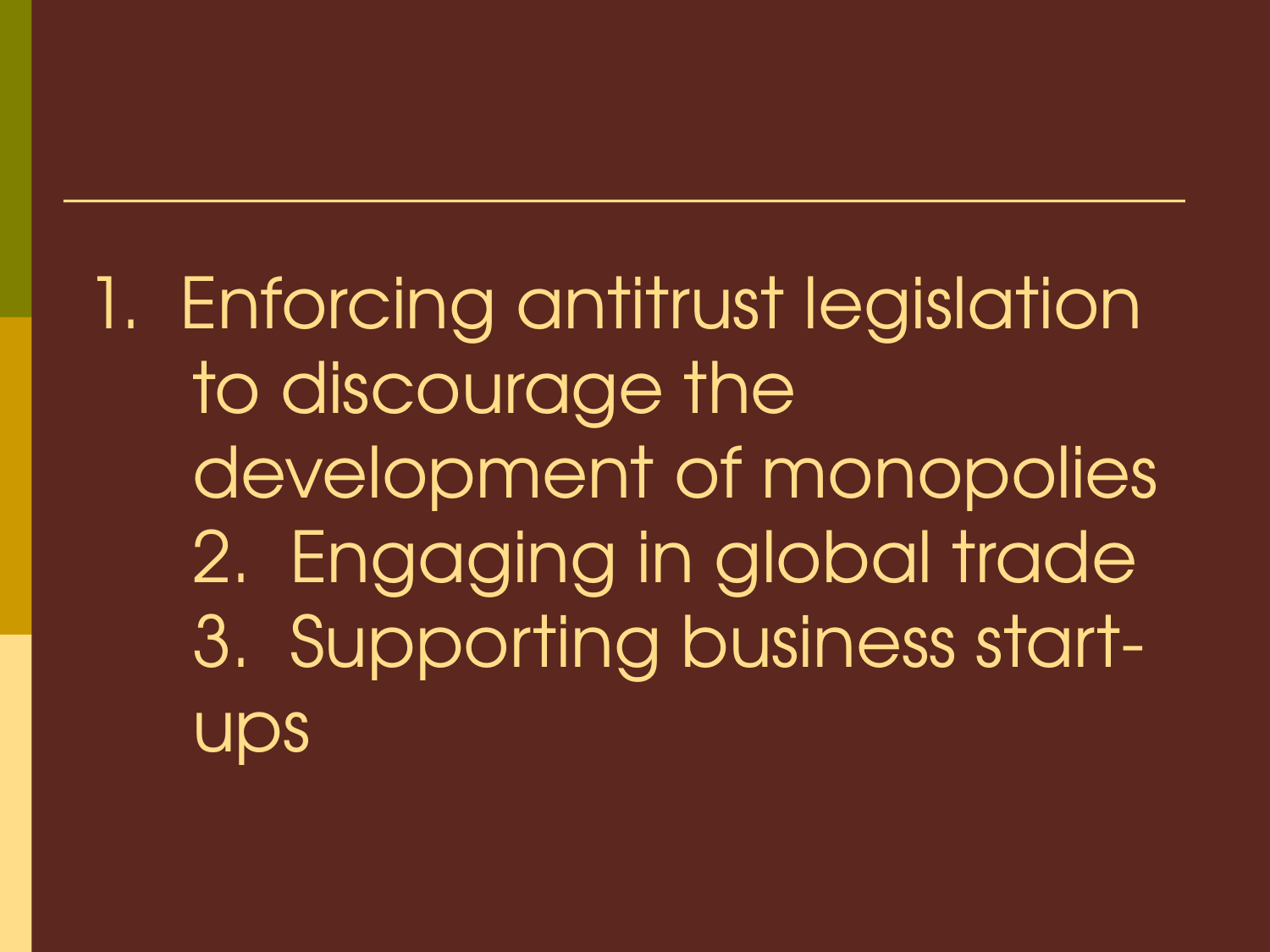

# 1.  Enforcing antitrust legislation to discourage the development of monopolies 2.  Engaging in global trade 3.  Supporting business start-ups